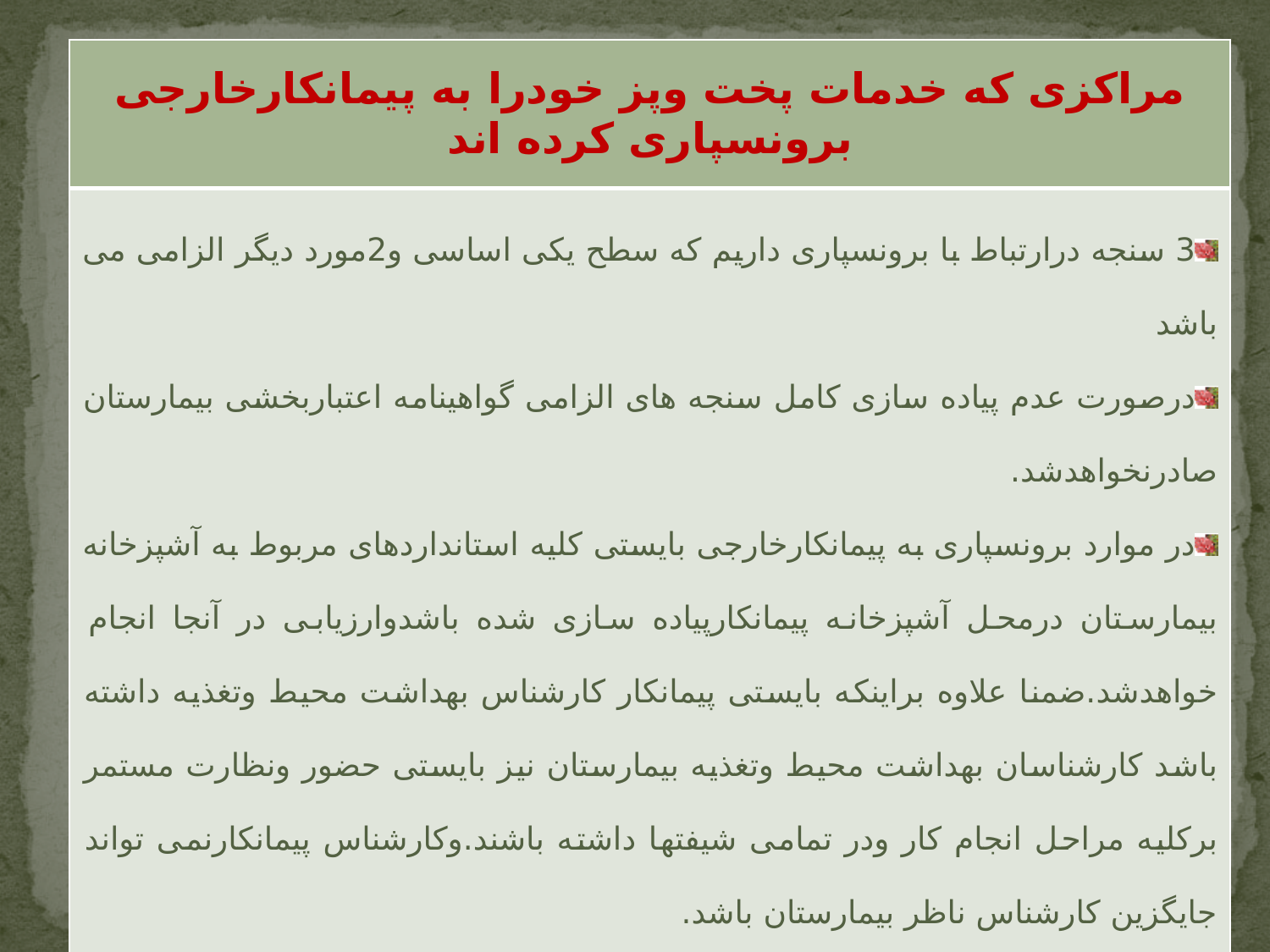

| مراکزی که خدمات پخت وپز خودرا به پیمانکارخارجی برونسپاری کرده اند |
| --- |
| 3 سنجه درارتباط با برونسپاری داریم که سطح یکی اساسی و2مورد دیگر الزامی می باشد درصورت عدم پیاده سازی کامل سنجه های الزامی گواهینامه اعتباربخشی بیمارستان صادرنخواهدشد. در موارد برونسپاری به پیمانکارخارجی بایستی کلیه استانداردهای مربوط به آشپزخانه بیمارستان درمحل آشپزخانه پیمانکارپیاده سازی شده باشدوارزیابی در آنجا انجام خواهدشد.ضمنا علاوه براینکه بایستی پیمانکار کارشناس بهداشت محیط وتغذیه داشته باشد کارشناسان بهداشت محیط وتغذیه بیمارستان نیز بایستی حضور ونظارت مستمر برکلیه مراحل انجام کار ودر تمامی شیفتها داشته باشند.وکارشناس پیمانکارنمی تواند جایگزین کارشناس ناظر بیمارستان باشد. |